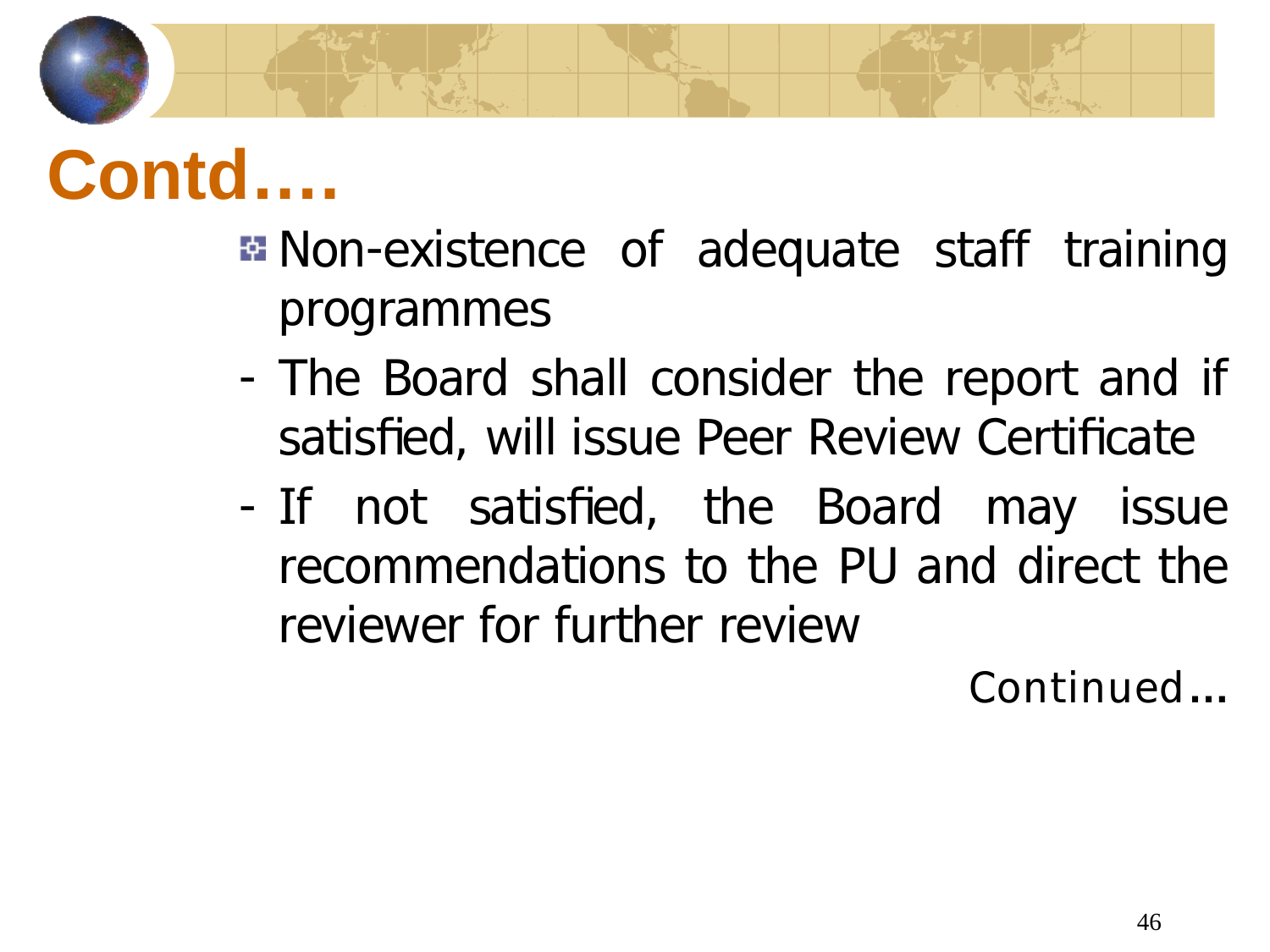

# Contd….
Non-existence of adequate staff training programmes
- The Board shall consider the report and if satisfied, will issue Peer Review Certificate
-	If not satisfied, the Board may issue recommendations to the PU and direct the reviewer for further review
Continued…
46